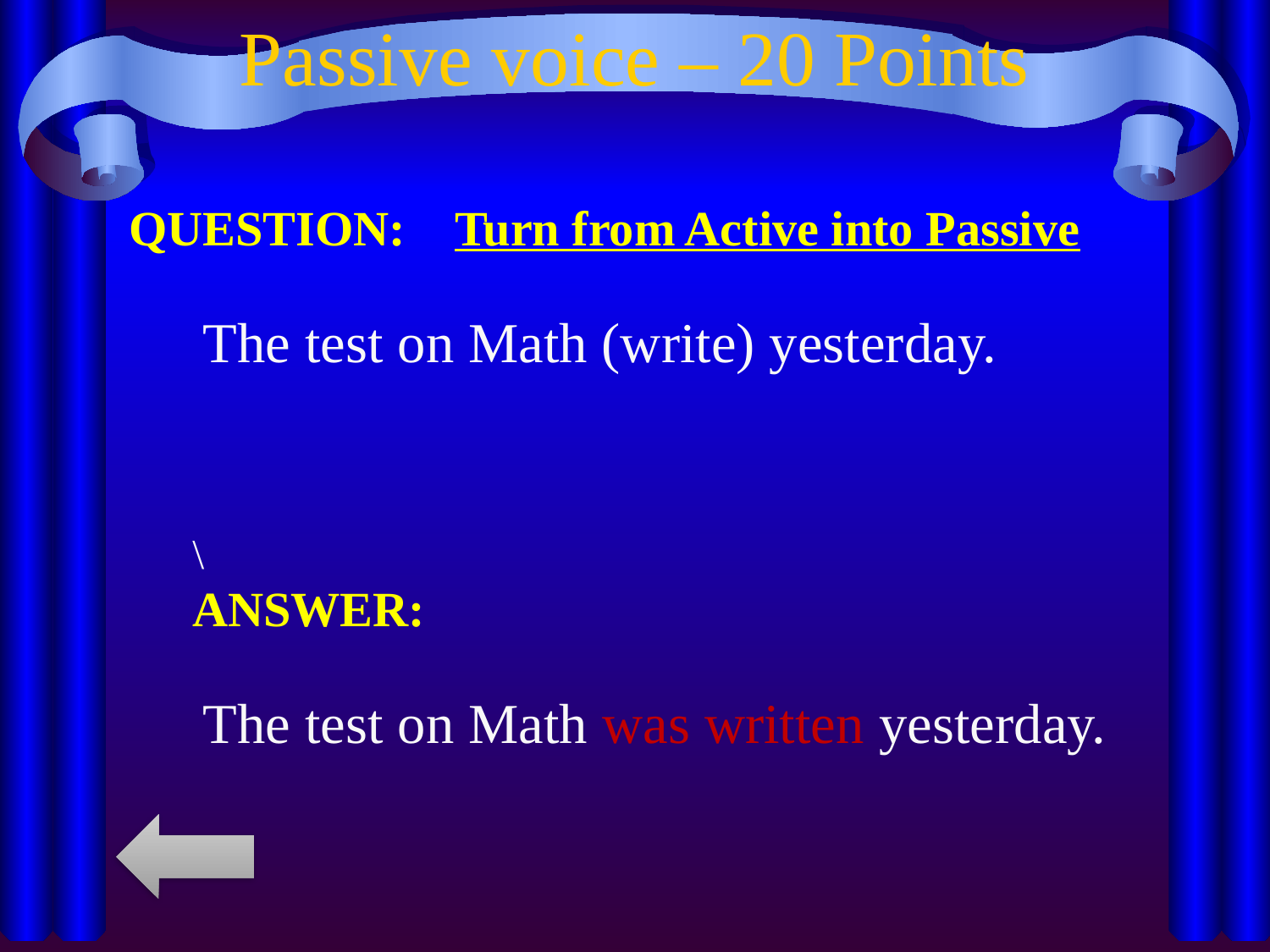

# Passive voice – 20 Points
QUESTION:    Turn from Active into Passive

 The test on Math (write) yesterday.

\
ANSWER:

 The test on Math was written yesterday.